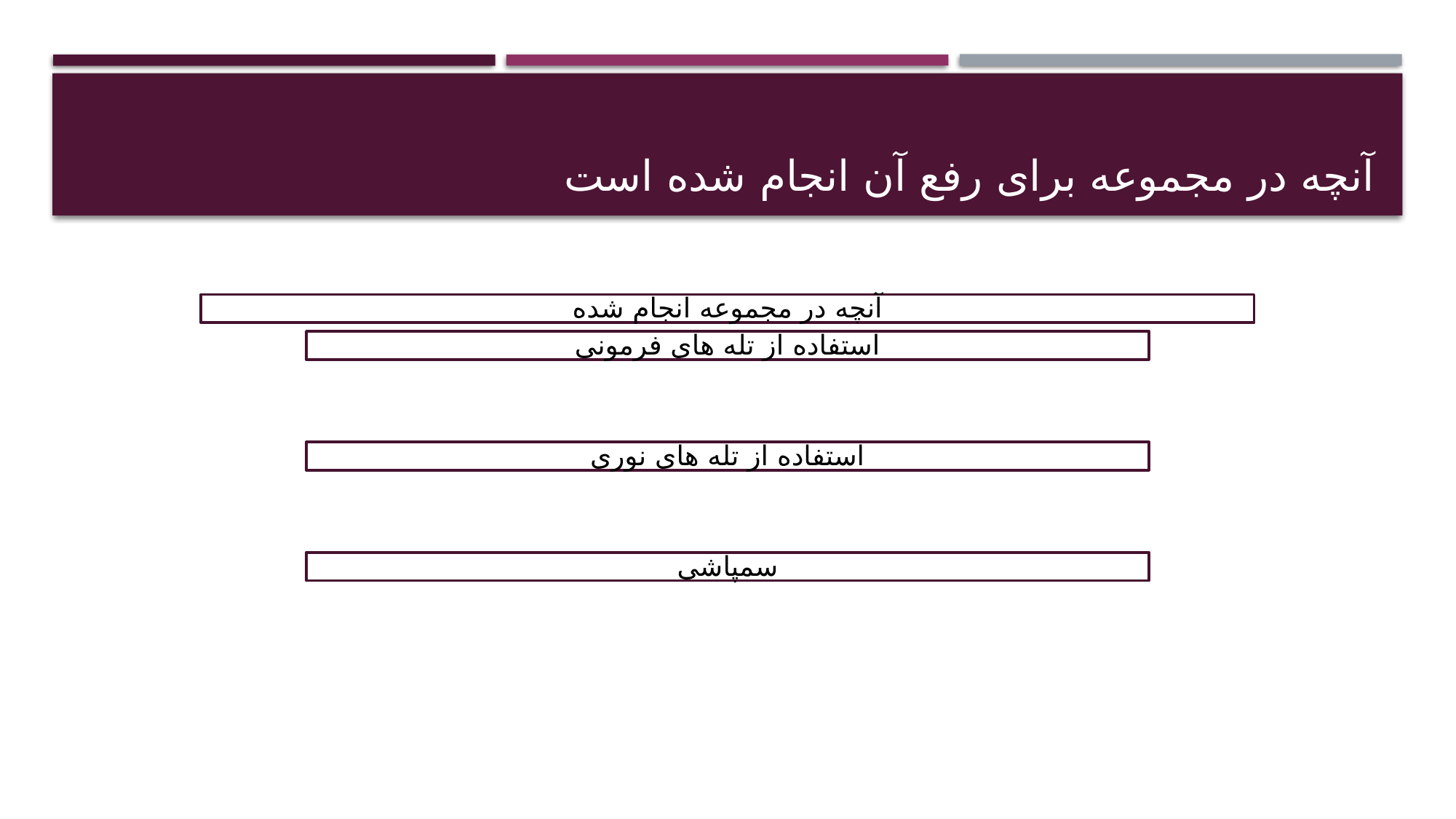

# آنچه در مجموعه برای رفع آن انجام شده است
آنچه در مجموعه انجام شده
استفاده از تله های نوری
سمپاشی
استفاده از تله های فرمونی